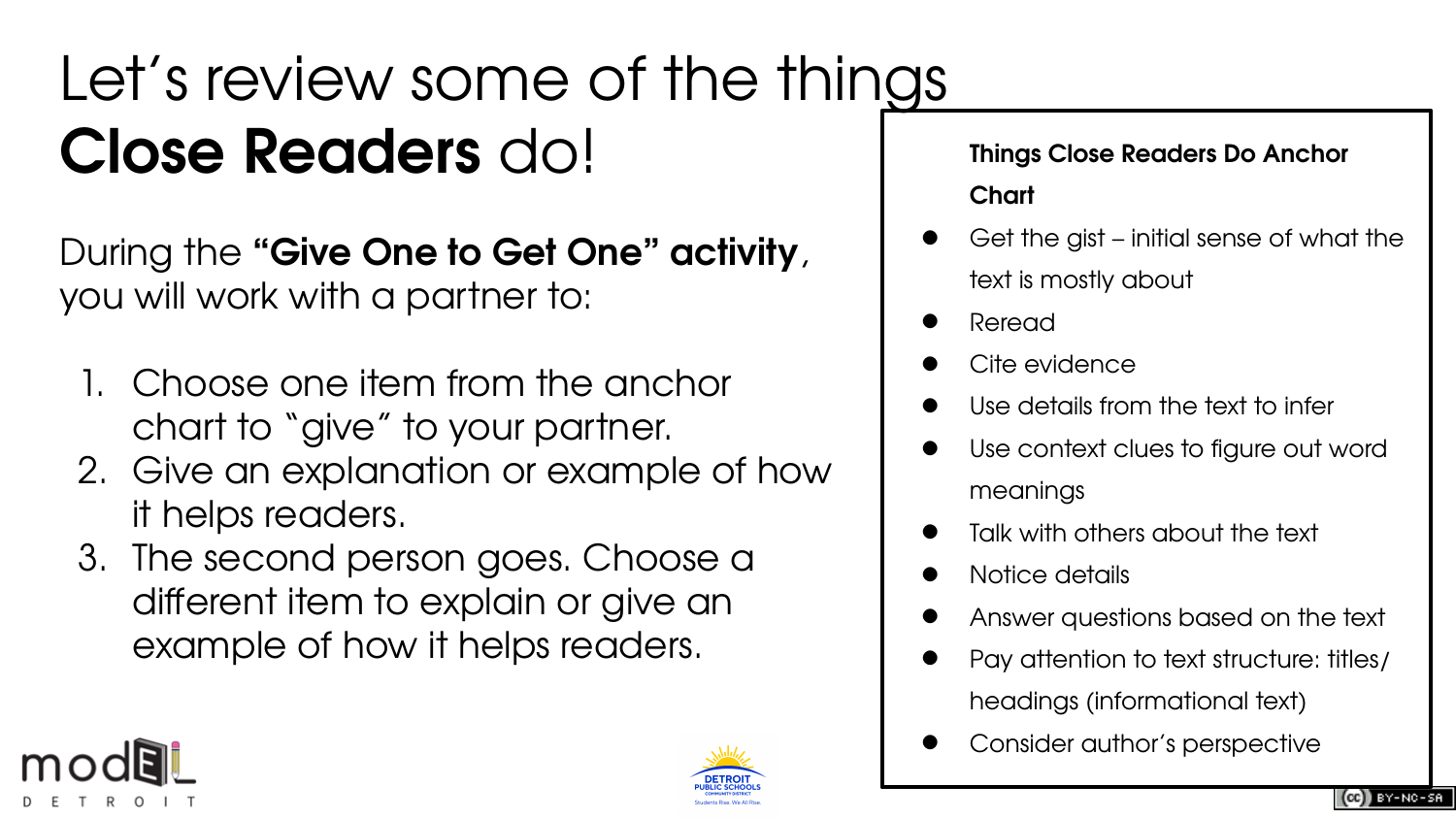

Let’s review some of the things
Close Readers do!
Things Close Readers Do Anchor Chart
Get the gist – initial sense of what the text is mostly about
Reread
Cite evidence
Use details from the text to infer
Use context clues to figure out word meanings
Talk with others about the text
Notice details
Answer questions based on the text
Pay attention to text structure: titles/ headings (informational text)
Consider author’s perspective

During the “Give One to Get One” activity, you will work with a partner to:

Choose one item from the anchor chart to “give” to your partner.
Give an explanation or example of how it helps readers.
The second person goes. Choose a different item to explain or give an example of how it helps readers.